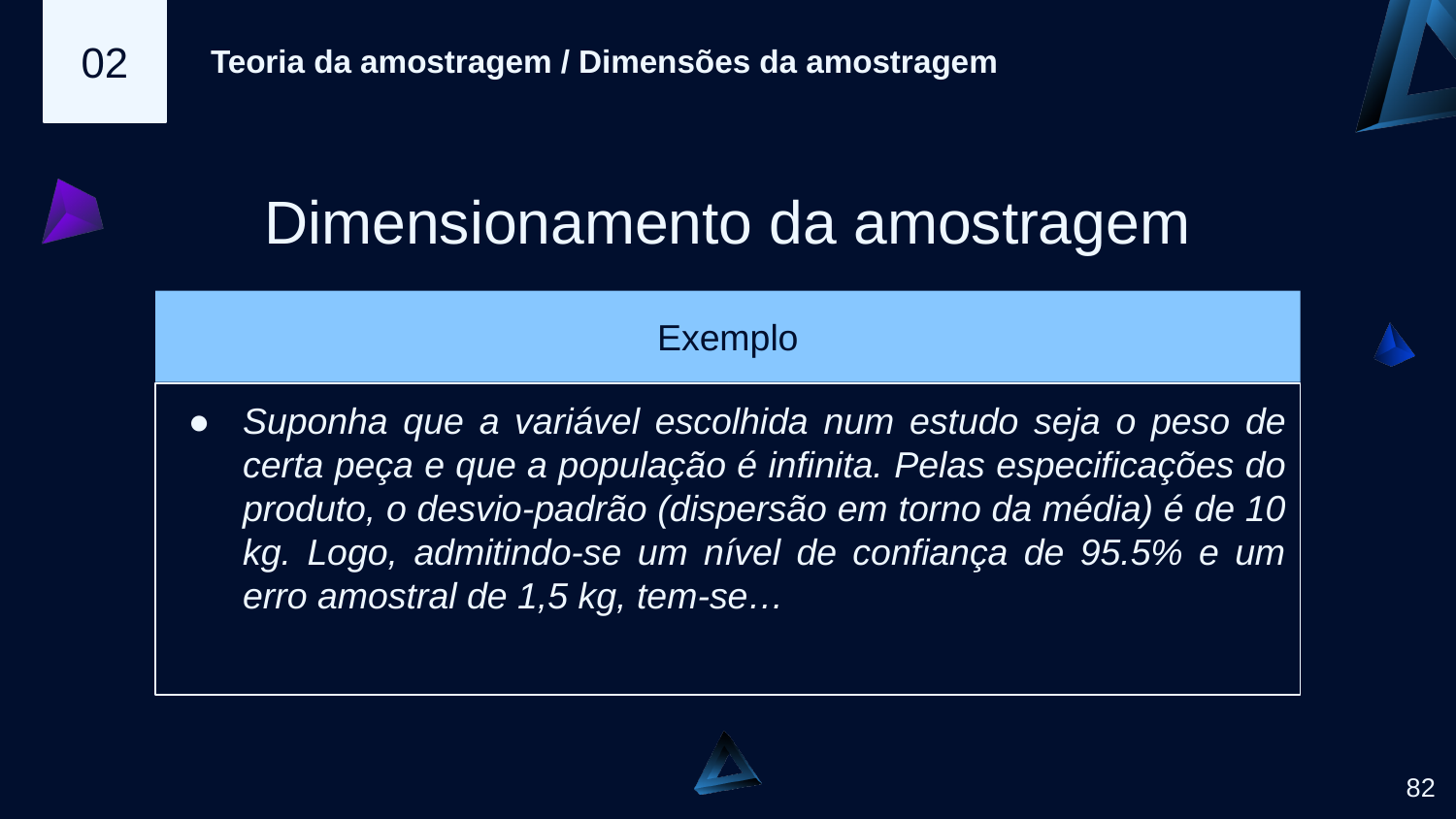

02
Teoria da amostragem / Dimensões da amostragem
Dimensionamento da amostragem
# Exemplo
Suponha que a variável escolhida num estudo seja o peso de certa peça e que a população é infinita. Pelas especificações do produto, o desvio-padrão (dispersão em torno da média) é de 10 kg. Logo, admitindo-se um nível de confiança de 95.5% e um erro amostral de 1,5 kg, tem-se…
82